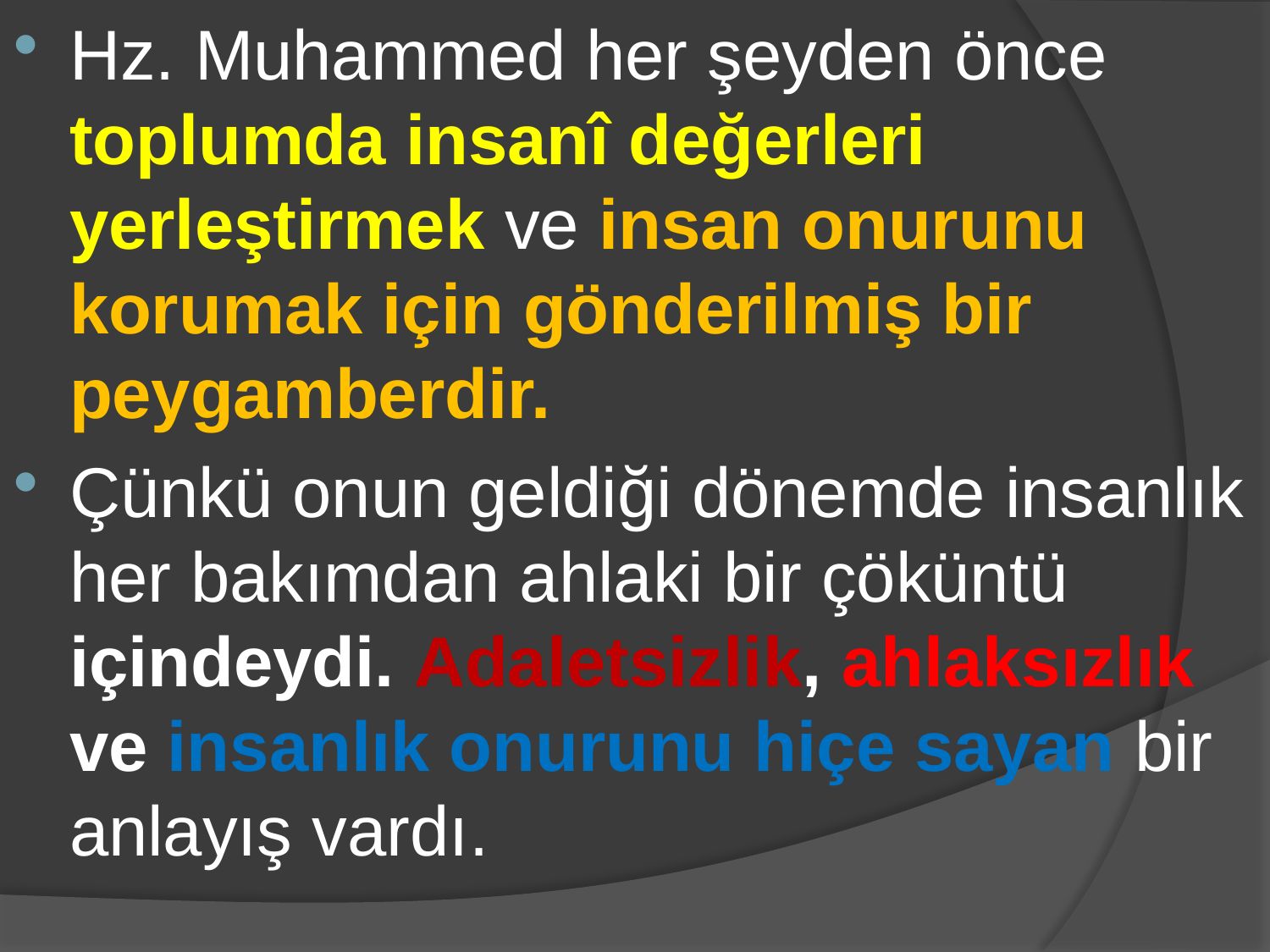

Hz. Muhammed her şeyden önce toplumda insanî değerleri yerleştirmek ve insan onurunu korumak için gönderilmiş bir peygamberdir.
Çünkü onun geldiği dönemde insanlık her bakımdan ahlaki bir çöküntü içindeydi. Adaletsizlik, ahlaksızlık ve insanlık onurunu hiçe sayan bir anlayış vardı.